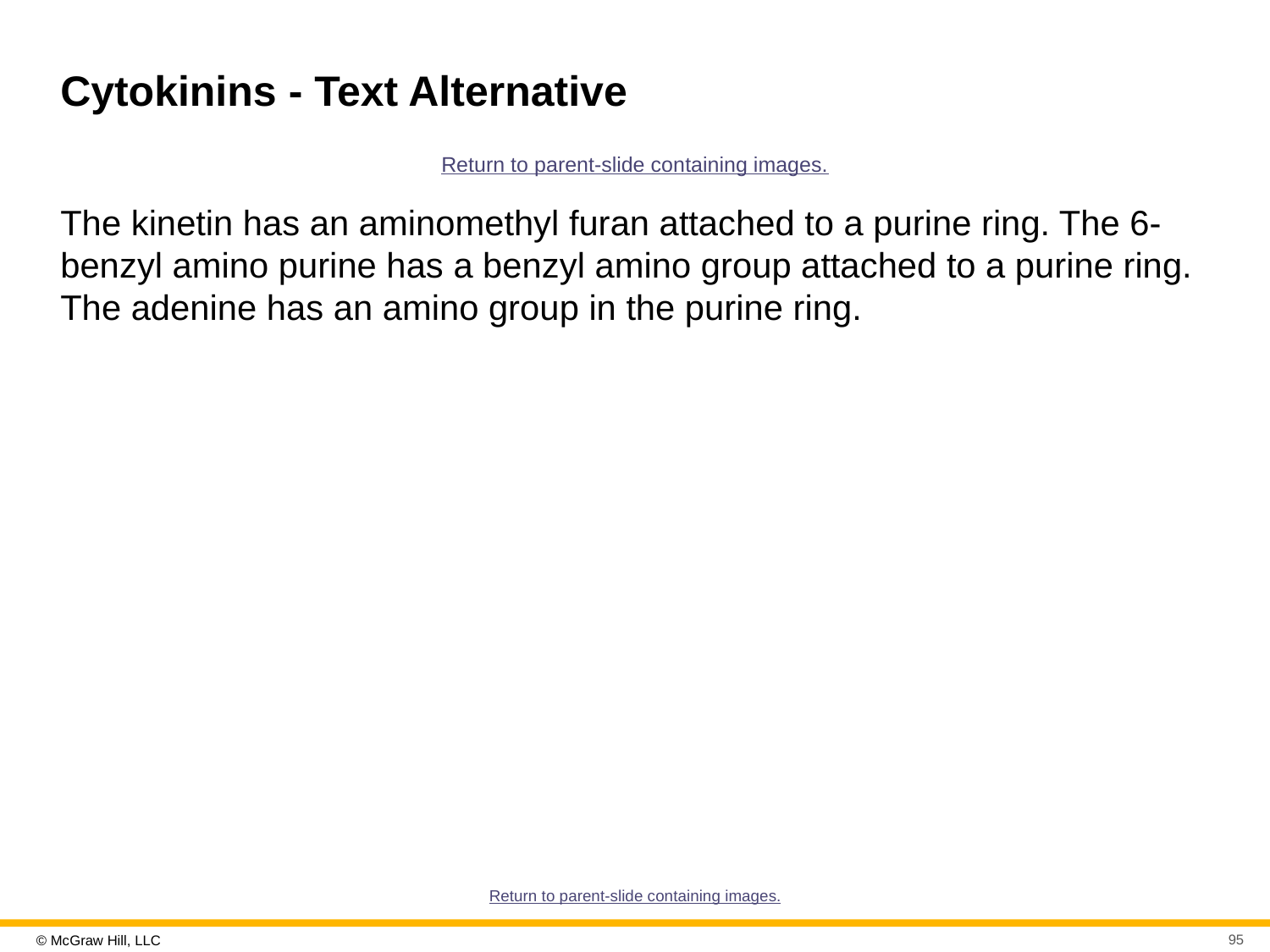

# Cytokinins - Text Alternative
Return to parent-slide containing images.
The kinetin has an aminomethyl furan attached to a purine ring. The 6-benzyl amino purine has a benzyl amino group attached to a purine ring. The adenine has an amino group in the purine ring.
Return to parent-slide containing images.
95